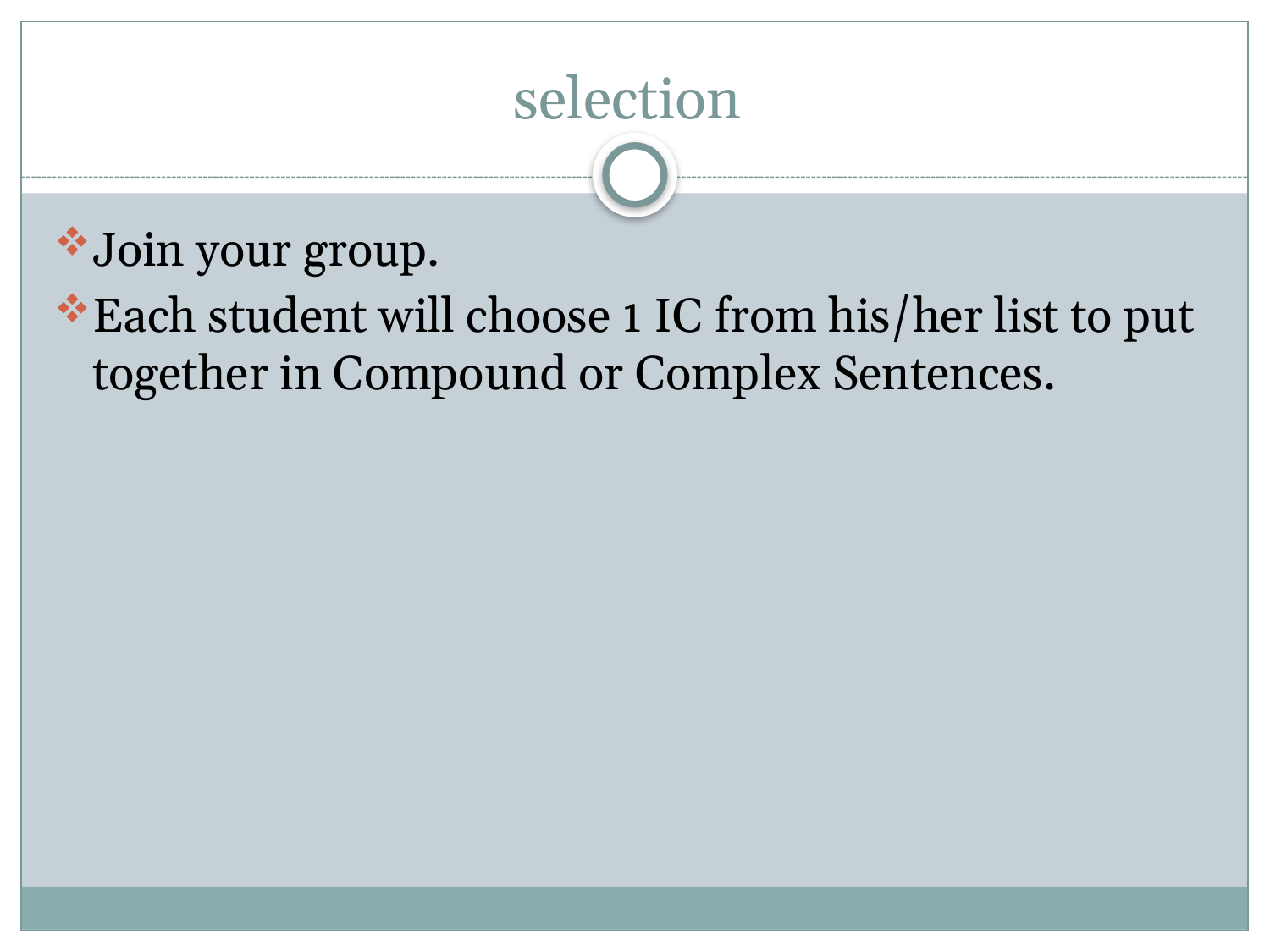

# selection
Join your group.
Each student will choose 1 IC from his/her list to put together in Compound or Complex Sentences.